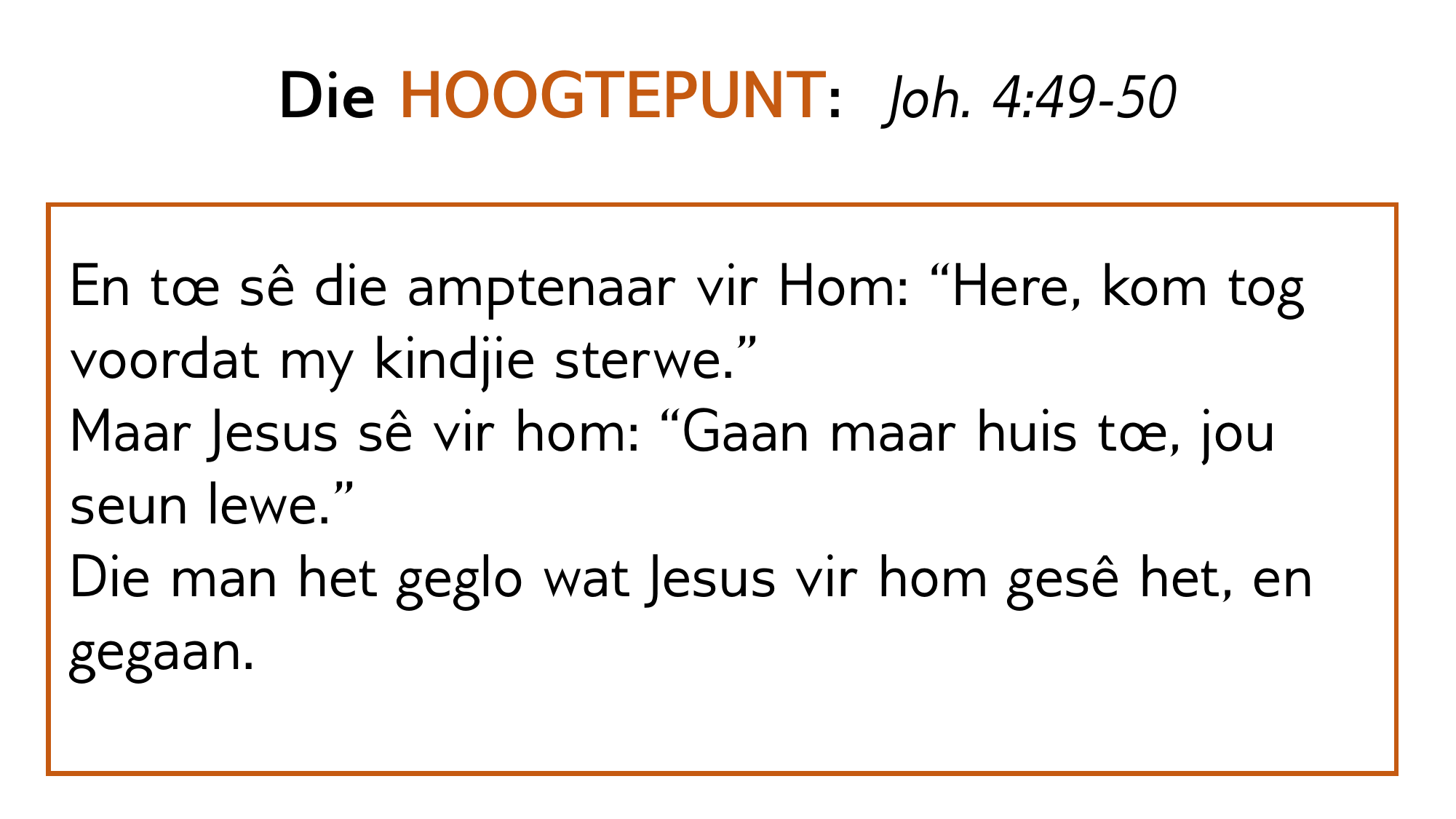

Die HOOGTEPUNT:  Joh. 4:49-50

En toe sê die amptenaar vir Hom: “Here, kom tog voordat my kindjie sterwe.”
Maar Jesus sê vir hom: “Gaan maar huis toe, jou seun lewe.”
Die man het geglo wat Jesus vir hom gesê het, en gegaan.